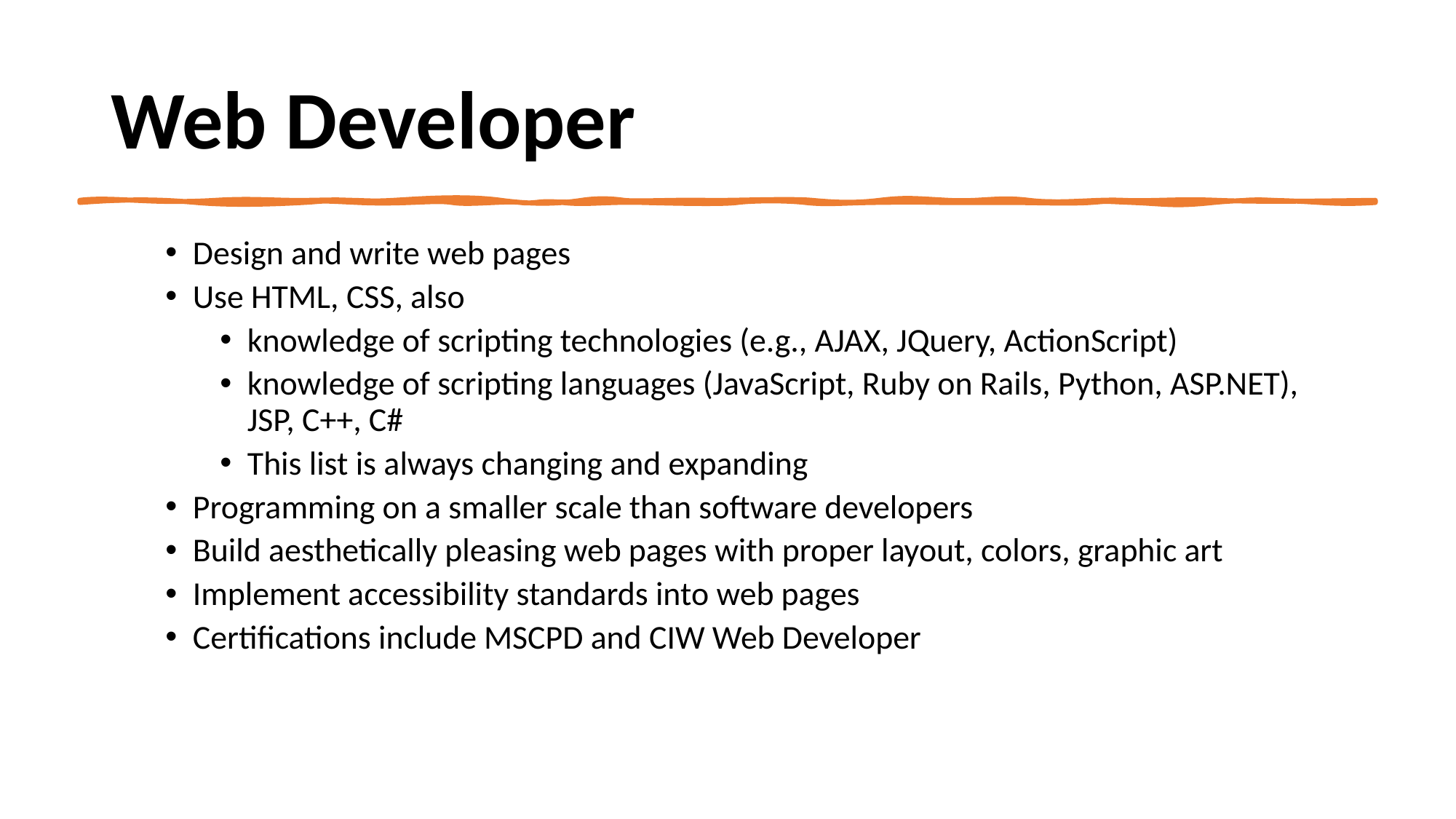

# Web Developer

Design and write web pages
Use HTML, CSS, also
knowledge of scripting technologies (e.g., AJAX, JQuery, ActionScript)
knowledge of scripting languages (JavaScript, Ruby on Rails, Python, ASP.NET), JSP, C++, C#
This list is always changing and expanding
Programming on a smaller scale than software developers
Build aesthetically pleasing web pages with proper layout, colors, graphic art
Implement accessibility standards into web pages
Certifications include MSCPD and CIW Web Developer